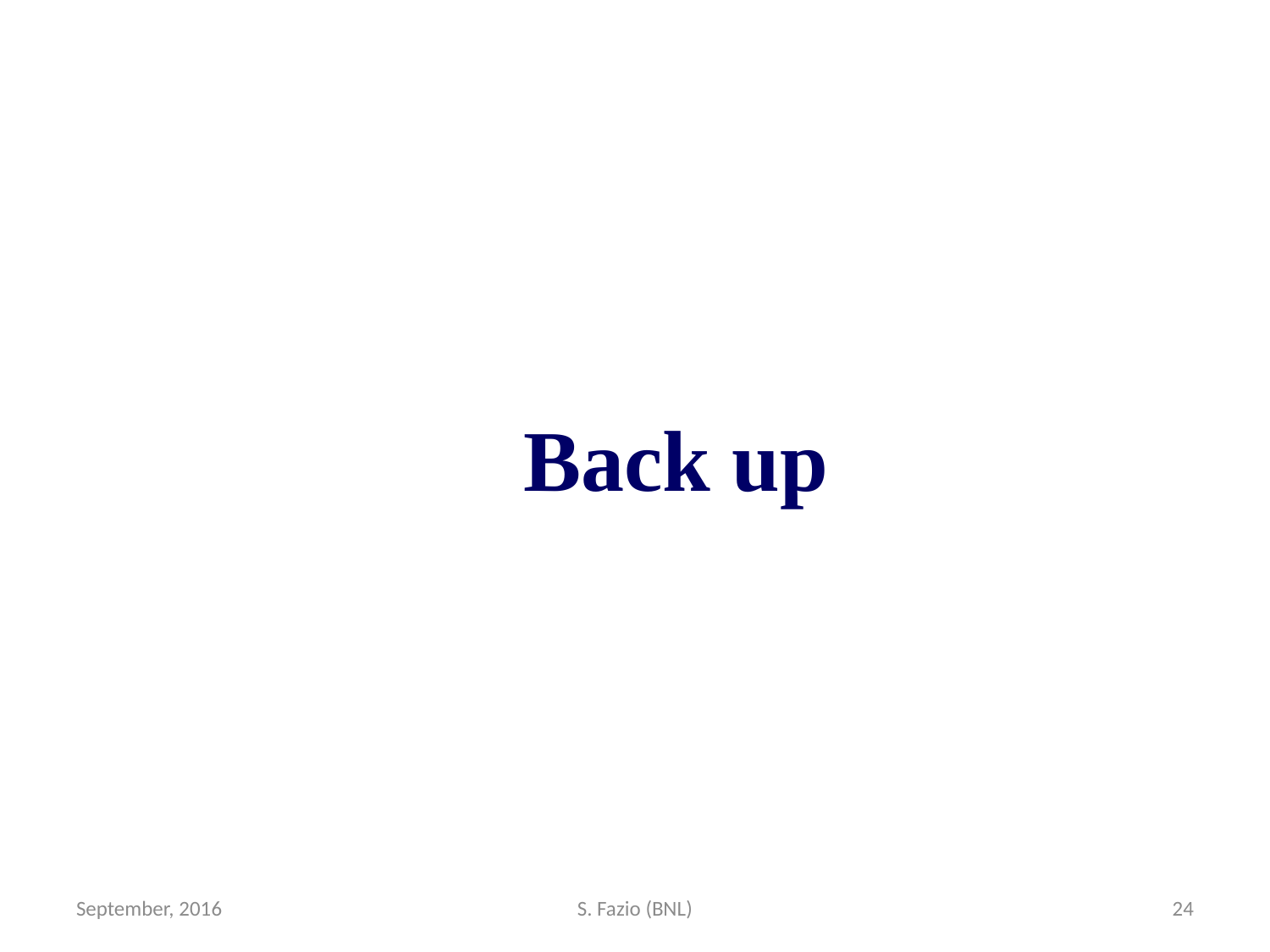

Back up
September, 2016
S. Fazio (BNL)
24